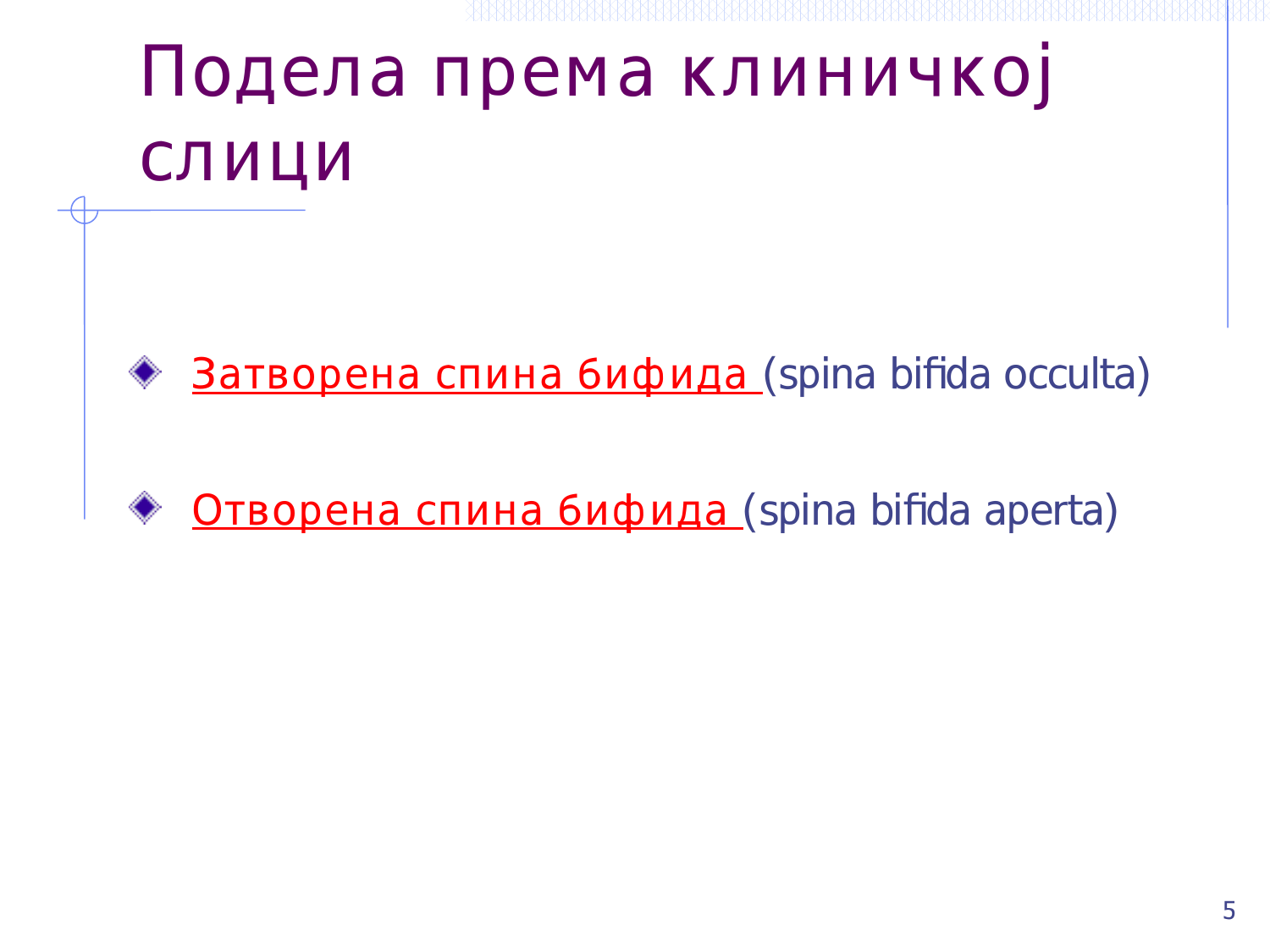

# Подела према клиничкој слици
Затворена спина бифида (spina bifida occulta)
Отворена спина бифида (spina bifida aperta)
5